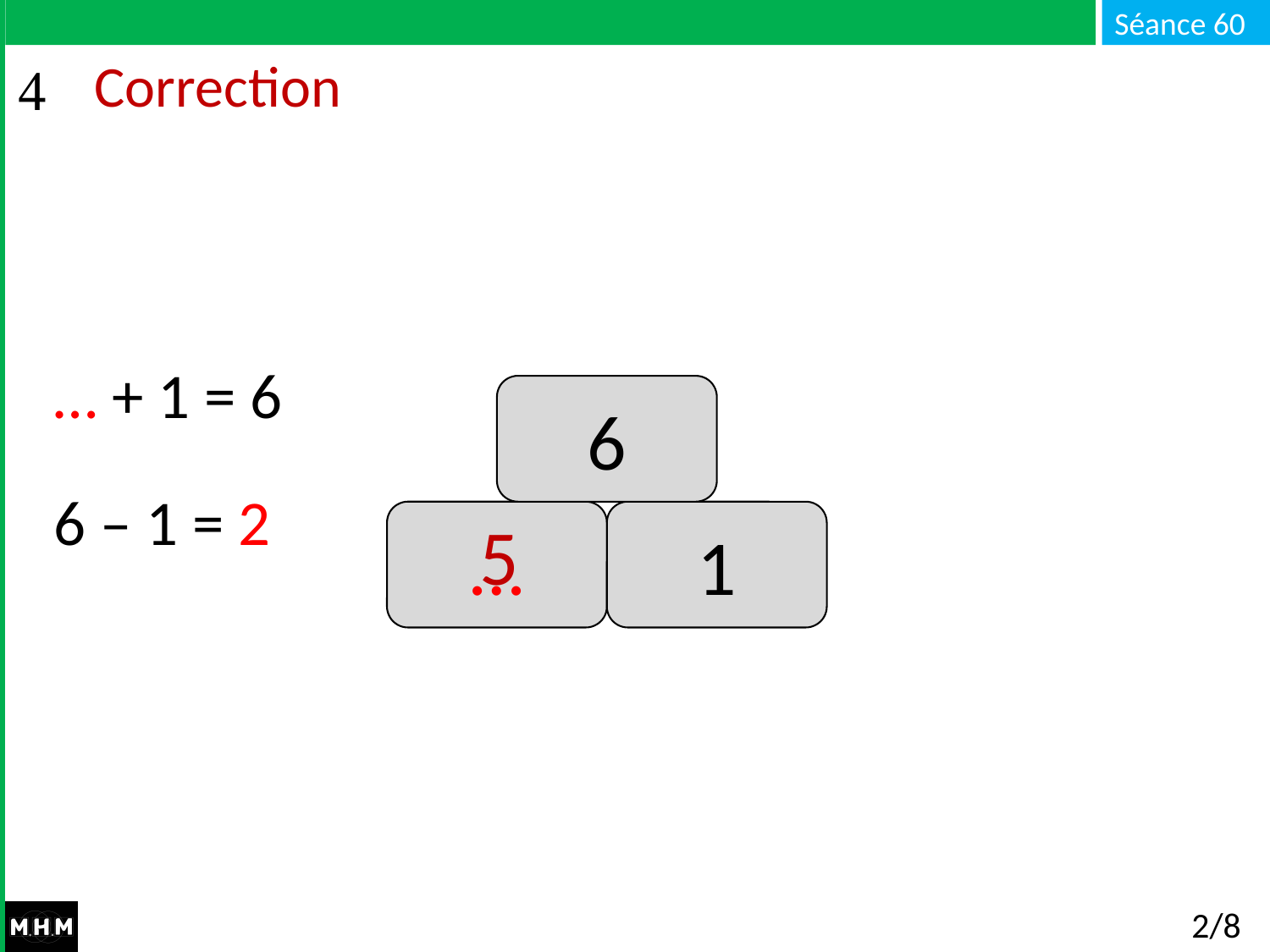

# Correction
… + 1 = 6
6
6 – 1 = 2
5
1
…
2/8